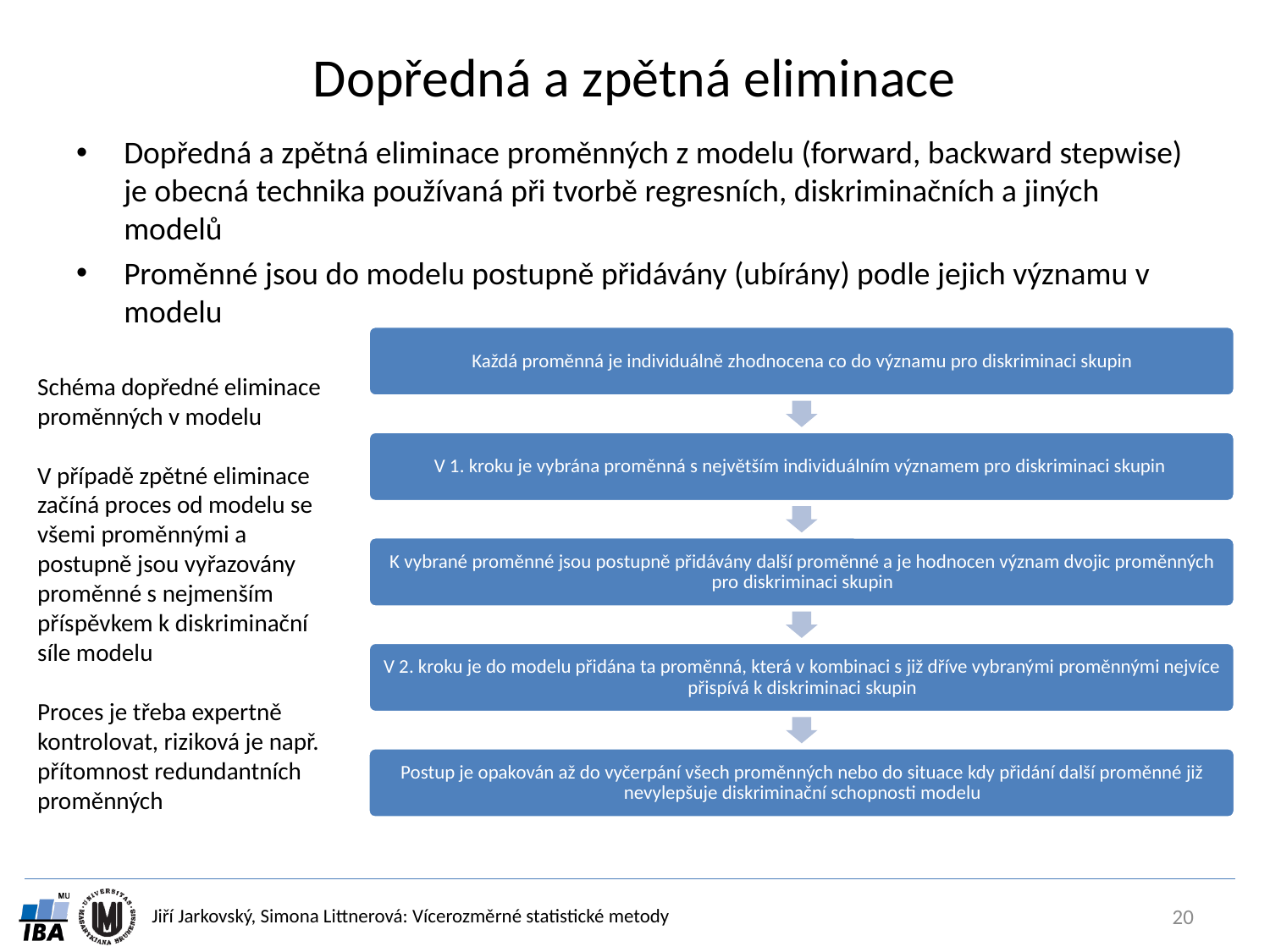

# Dopředná a zpětná eliminace
Dopředná a zpětná eliminace proměnných z modelu (forward, backward stepwise) je obecná technika používaná při tvorbě regresních, diskriminačních a jiných modelů
Proměnné jsou do modelu postupně přidávány (ubírány) podle jejich významu v modelu

Každá proměnná je individuálně zhodnocena co do významu pro diskriminaci skupin

V 1. kroku je vybrána proměnná s největším individuálním významem pro diskriminaci skupin

K vybrané proměnné jsou postupně přidávány další proměnné a je hodnocen význam dvojic proměnných pro diskriminaci skupin

V 2. kroku je do modelu přidána ta proměnná, která v kombinaci s již dříve vybranými proměnnými nejvíce přispívá k diskriminaci skupin

Postup je opakován až do vyčerpání všech proměnných nebo do situace kdy přidání další proměnné již nevylepšuje diskriminační schopnosti modelu
Schéma dopředné eliminace proměnných v modelu

V případě zpětné eliminace začíná proces od modelu se všemi proměnnými a postupně jsou vyřazovány proměnné s nejmenším příspěvkem k diskriminační síle modelu

Proces je třeba expertně kontrolovat, riziková je např. přítomnost redundantních proměnných
20